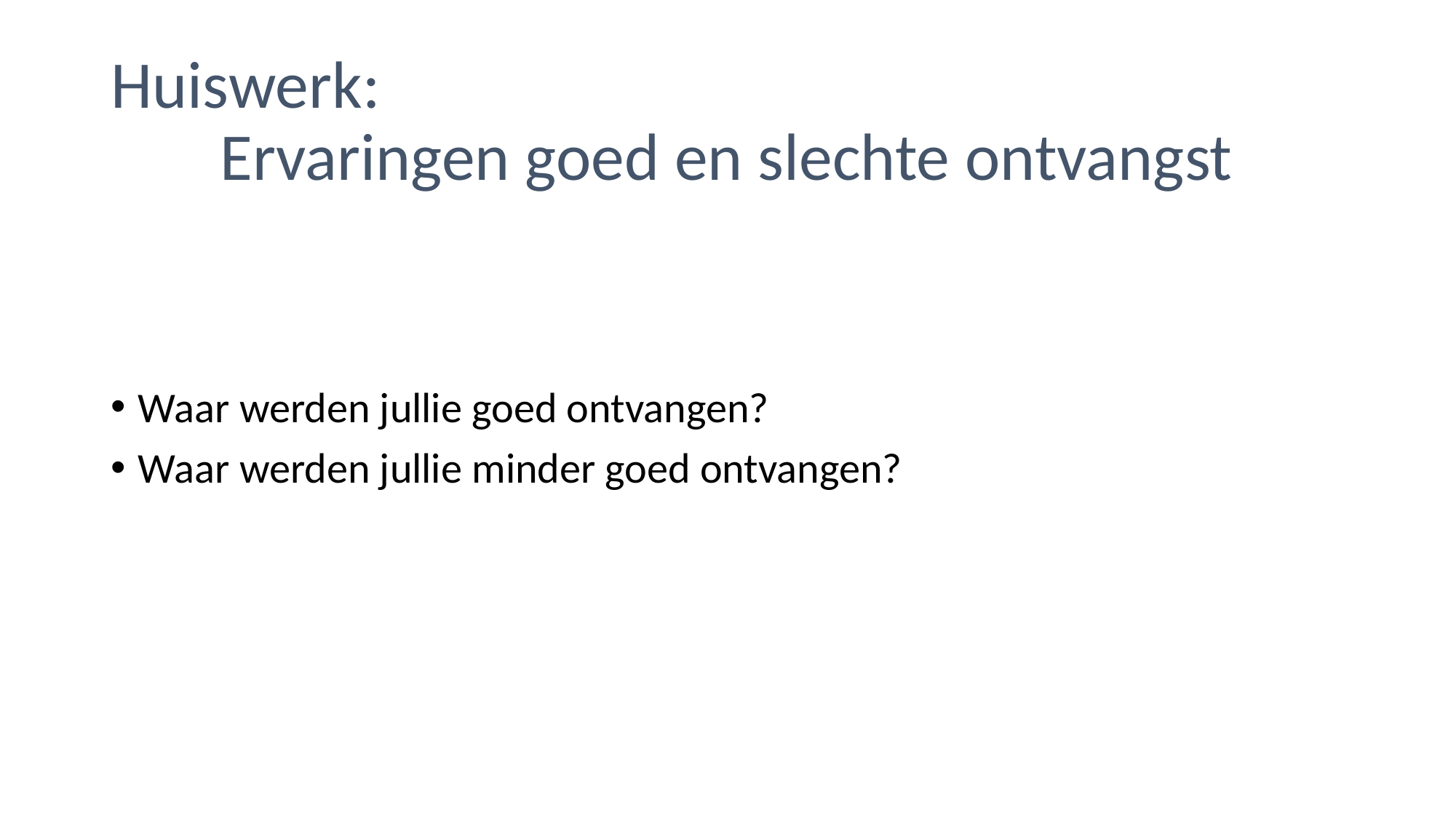

# Huiswerk: Ervaringen goed en slechte ontvangst
Waar werden jullie goed ontvangen?
Waar werden jullie minder goed ontvangen?